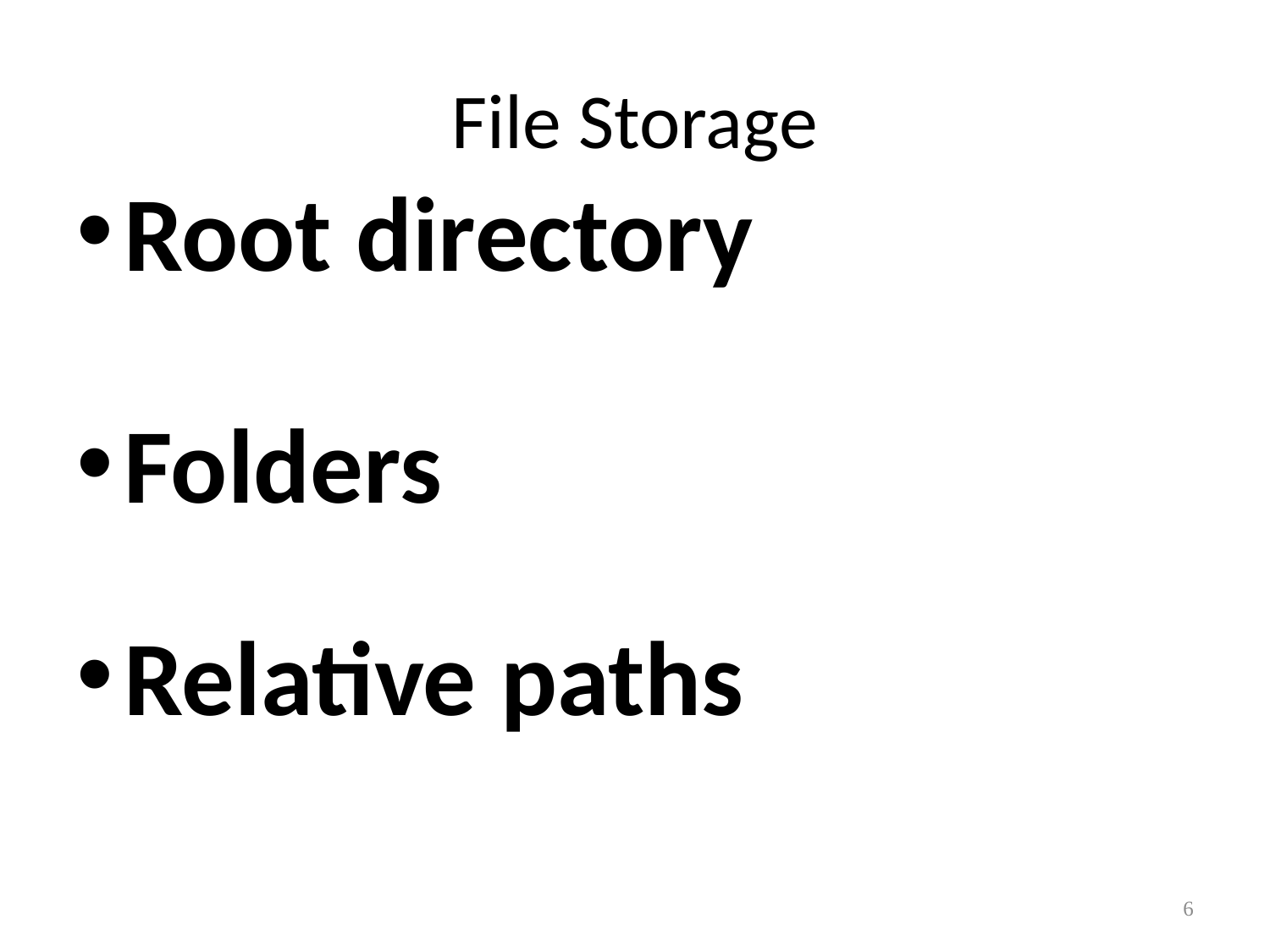

# File Storage
Root directory
Folders
Relative paths
6